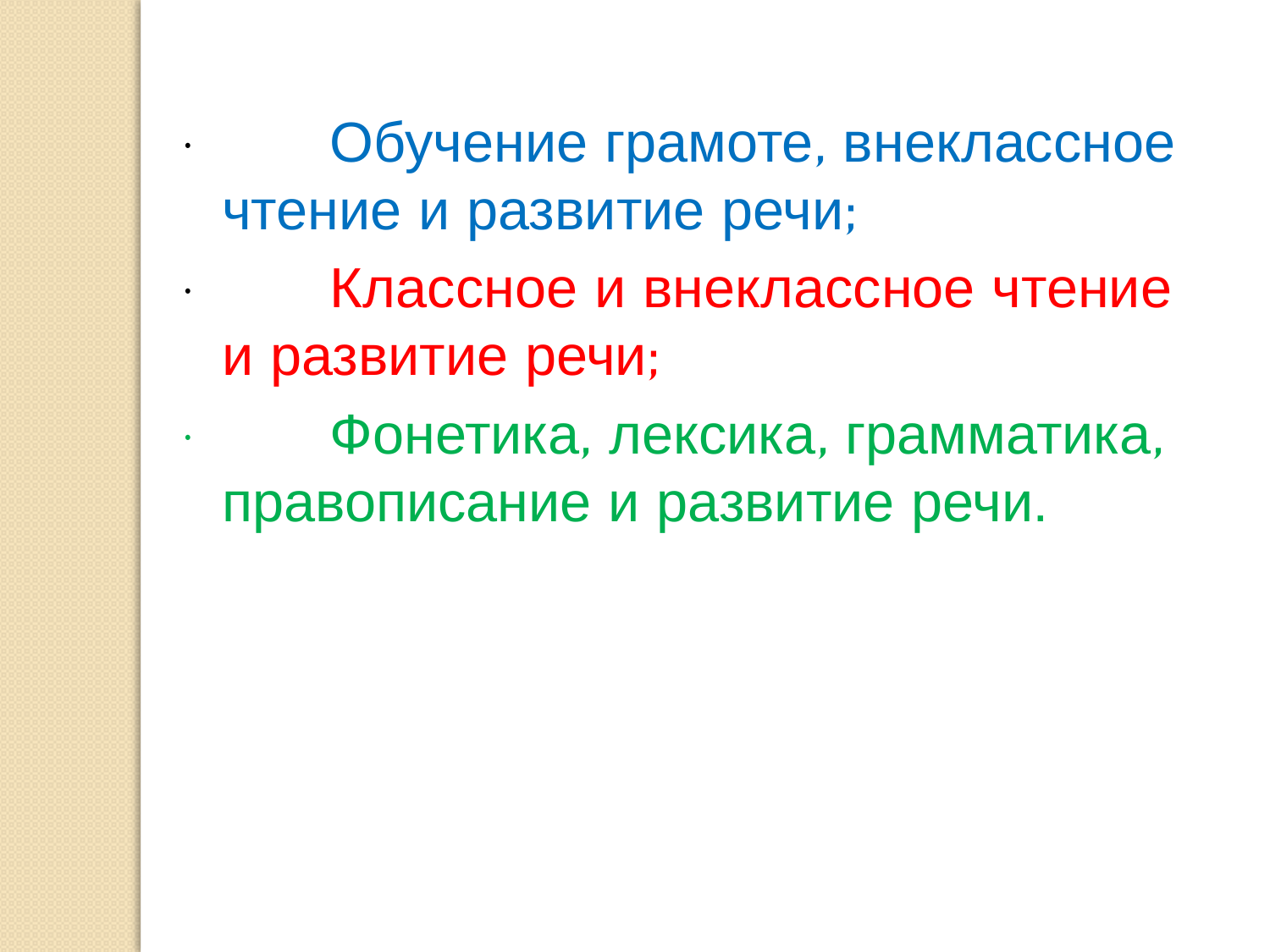

·        Обучение грамоте, внеклассное чтение и развитие речи;
·        Классное и внеклассное чтение и развитие речи;
·        Фонетика, лексика, грамматика, правописание и развитие речи.